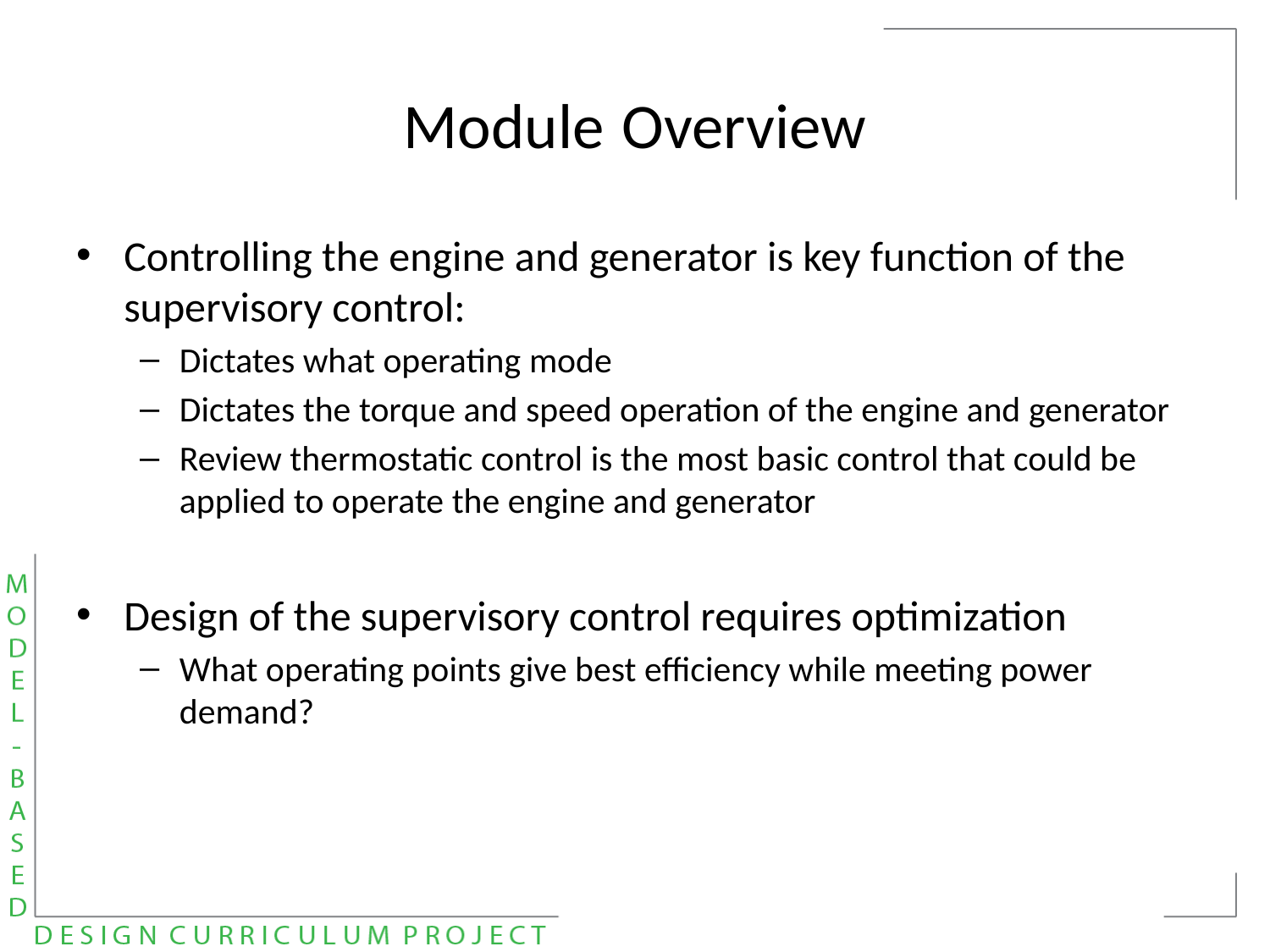

# Module Overview
Controlling the engine and generator is key function of the supervisory control:
Dictates what operating mode
Dictates the torque and speed operation of the engine and generator
Review thermostatic control is the most basic control that could be applied to operate the engine and generator

Design of the supervisory control requires optimization
What operating points give best efficiency while meeting power demand?